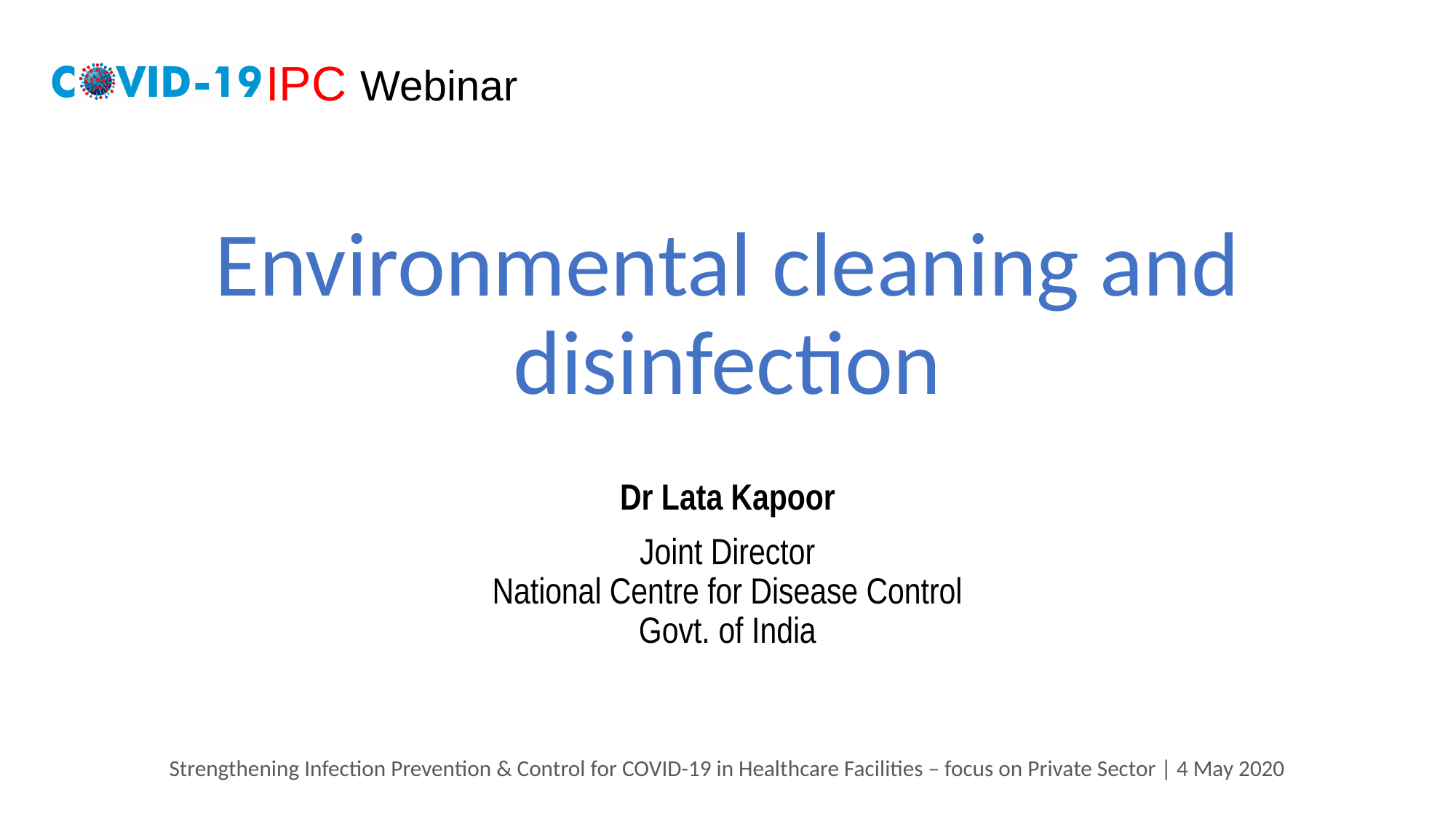

# Environmental cleaning and disinfection
Dr Lata Kapoor
Joint Director
National Centre for Disease Control
Govt. of India